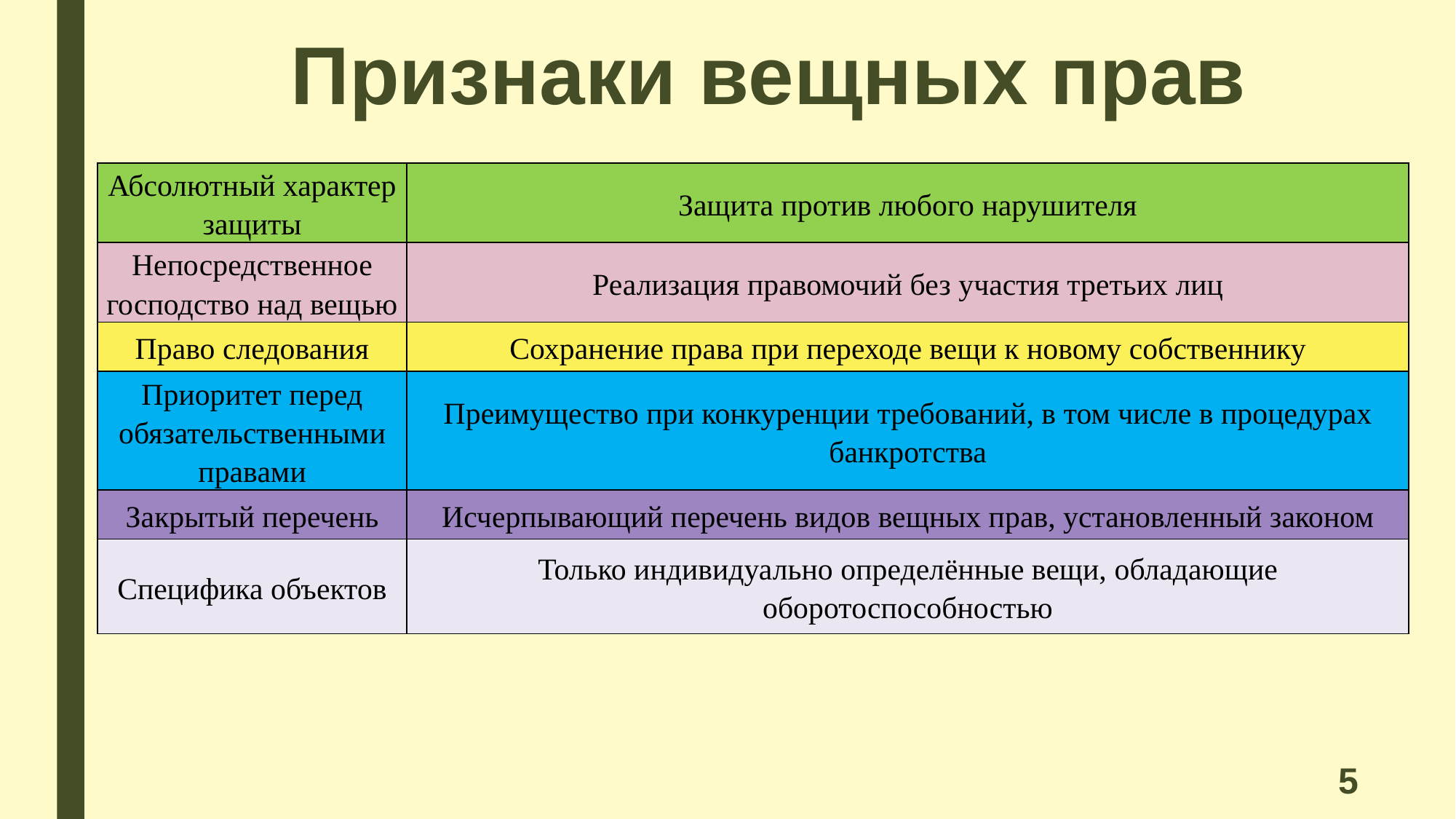

# Признаки вещных прав
| Абсолютный характер защиты | Защита против любого нарушителя |
| --- | --- |
| Непосредственное господство над вещью | Реализация правомочий без участия третьих лиц |
| Право следования | Сохранение права при переходе вещи к новому собственнику |
| Приоритет перед обязательственными правами | Преимущество при конкуренции требований, в том числе в процедурах банкротства |
| Закрытый перечень | Исчерпывающий перечень видов вещных прав, установленный законом |
| Специфика объектов | Только индивидуально определённые вещи, обладающие оборотоспособностью |
5